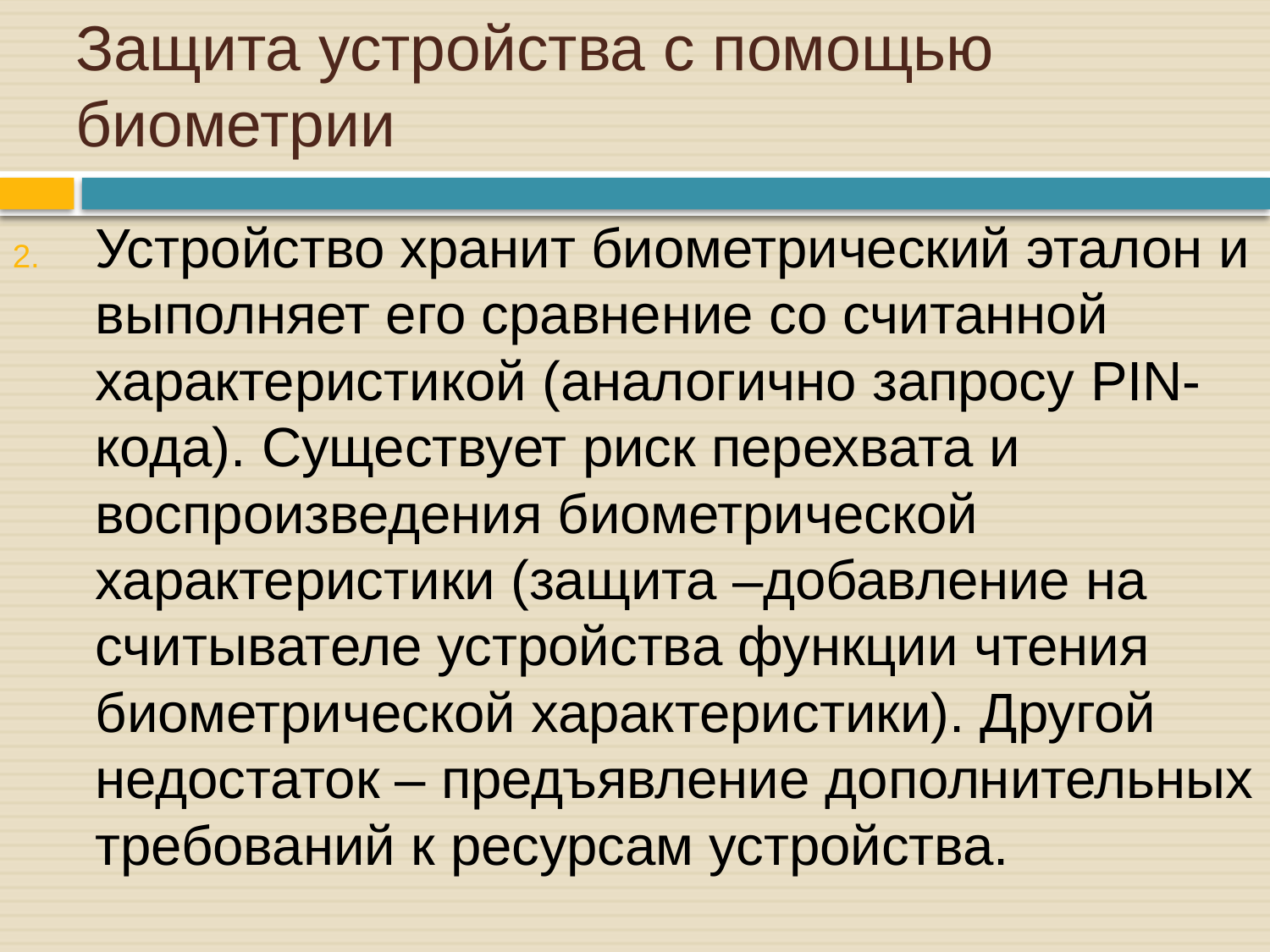

# Защита устройства с помощью биометрии
Устройство хранит биометрический эталон и выполняет его сравнение со считанной характеристикой (аналогично запросу PIN-кода). Существует риск перехвата и воспроизведения биометрической характеристики (защита –добавление на считывателе устройства функции чтения биометрической характеристики). Другой недостаток – предъявление дополнительных требований к ресурсам устройства.